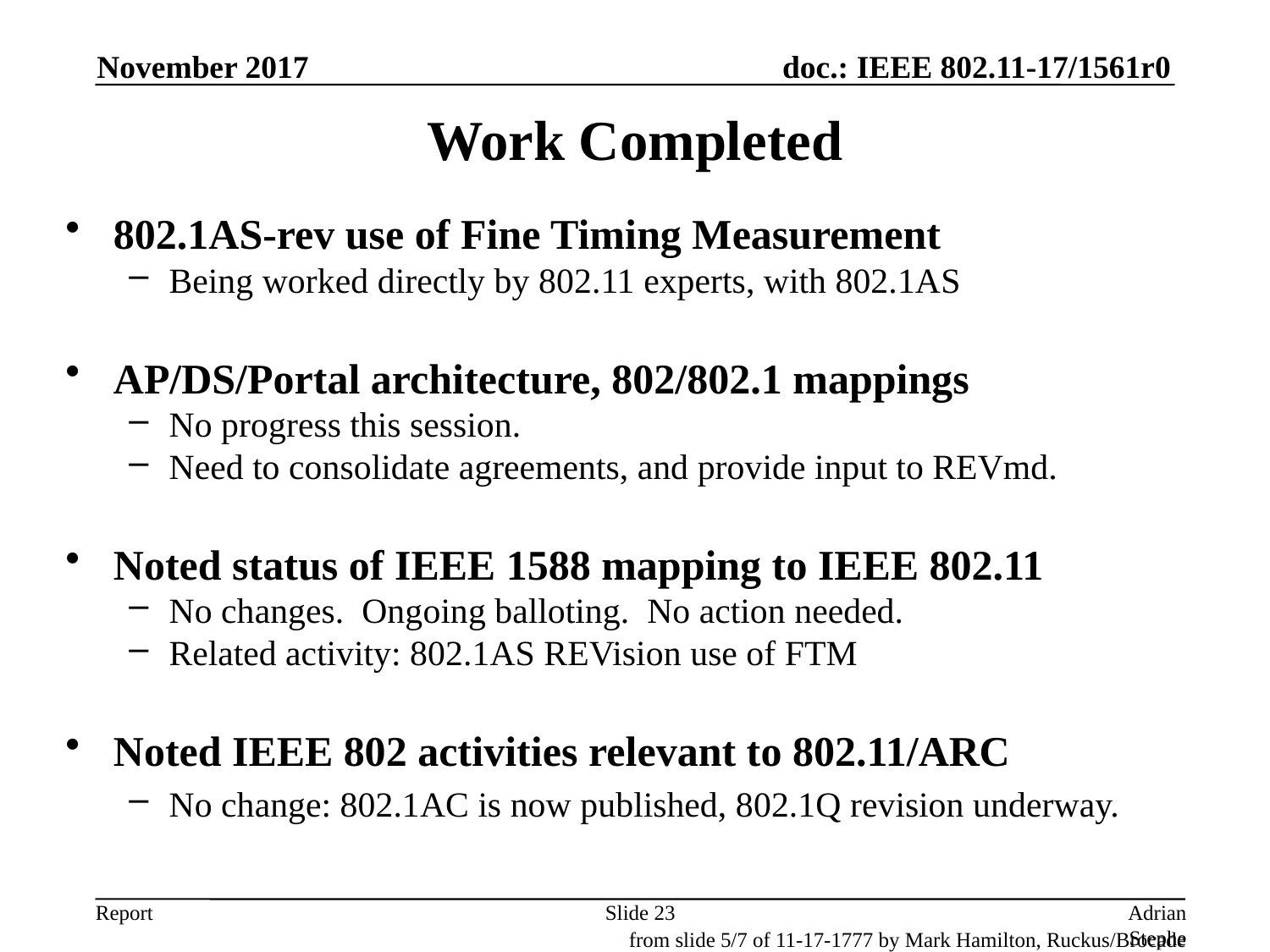

November 2017
# Work Completed
802.1AS-rev use of Fine Timing Measurement
Being worked directly by 802.11 experts, with 802.1AS

AP/DS/Portal architecture, 802/802.1 mappings
No progress this session.
Need to consolidate agreements, and provide input to REVmd.

Noted status of IEEE 1588 mapping to IEEE 802.11
No changes.  Ongoing balloting.  No action needed.
Related activity: 802.1AS REVision use of FTM

Noted IEEE 802 activities relevant to 802.11/ARC
No change: 802.1AC is now published, 802.1Q revision underway.

Slide 23
Adrian Stephens, Intel Corporation
from slide 5/7 of 11-17-1777 by Mark Hamilton, Ruckus/Brocade